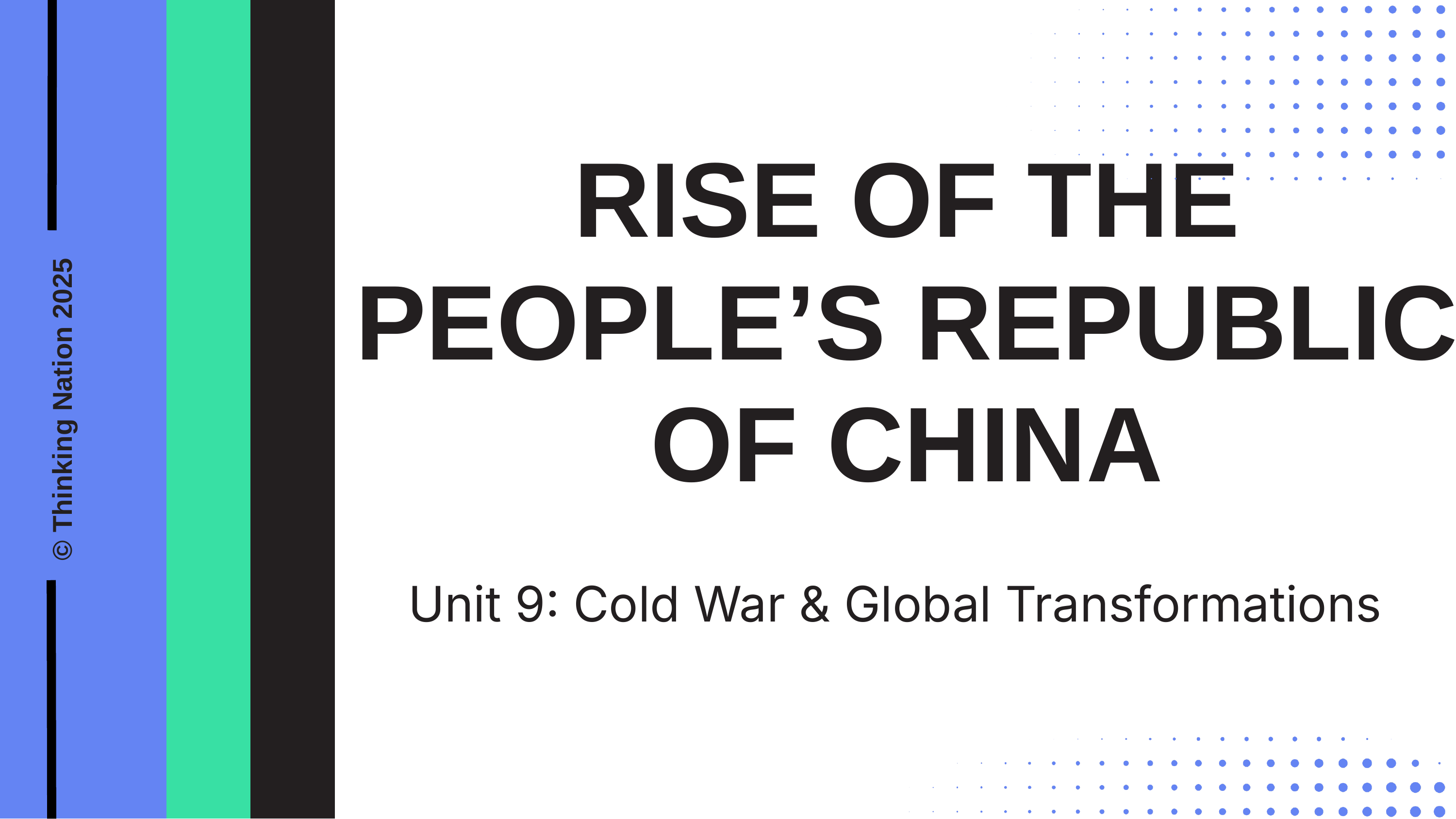

RISE OF THE PEOPLE’S REPUBLIC OF CHINA
© Thinking Nation 2025
Unit 9: Cold War & Global Transformations